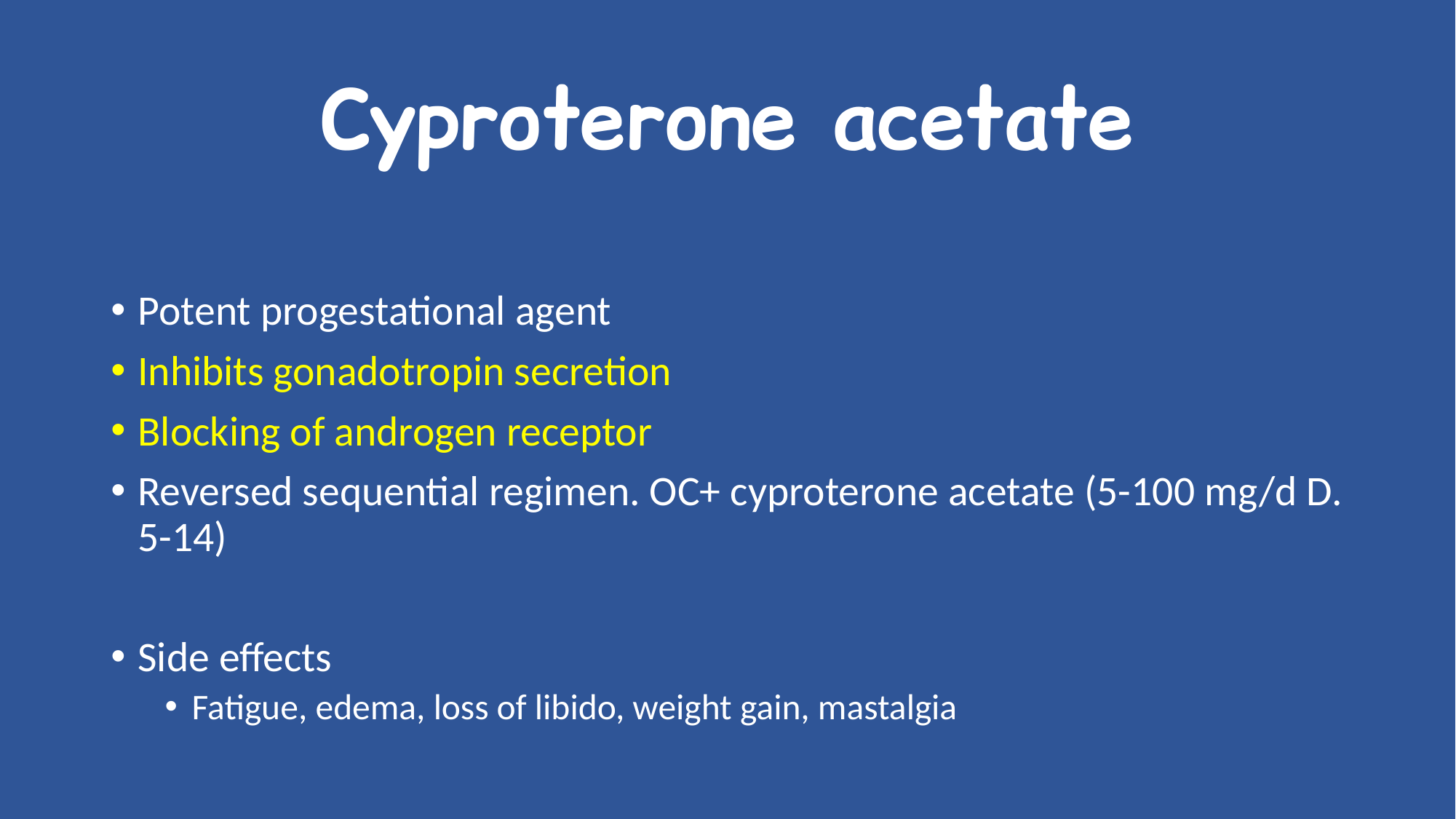

# Cyproterone acetate

Potent progestational agent
Inhibits gonadotropin secretion
Blocking of androgen receptor
Reversed sequential regimen. OC+ cyproterone acetate (5-100 mg/d D. 5-14)

Side effects
Fatigue, edema, loss of libido, weight gain, mastalgia